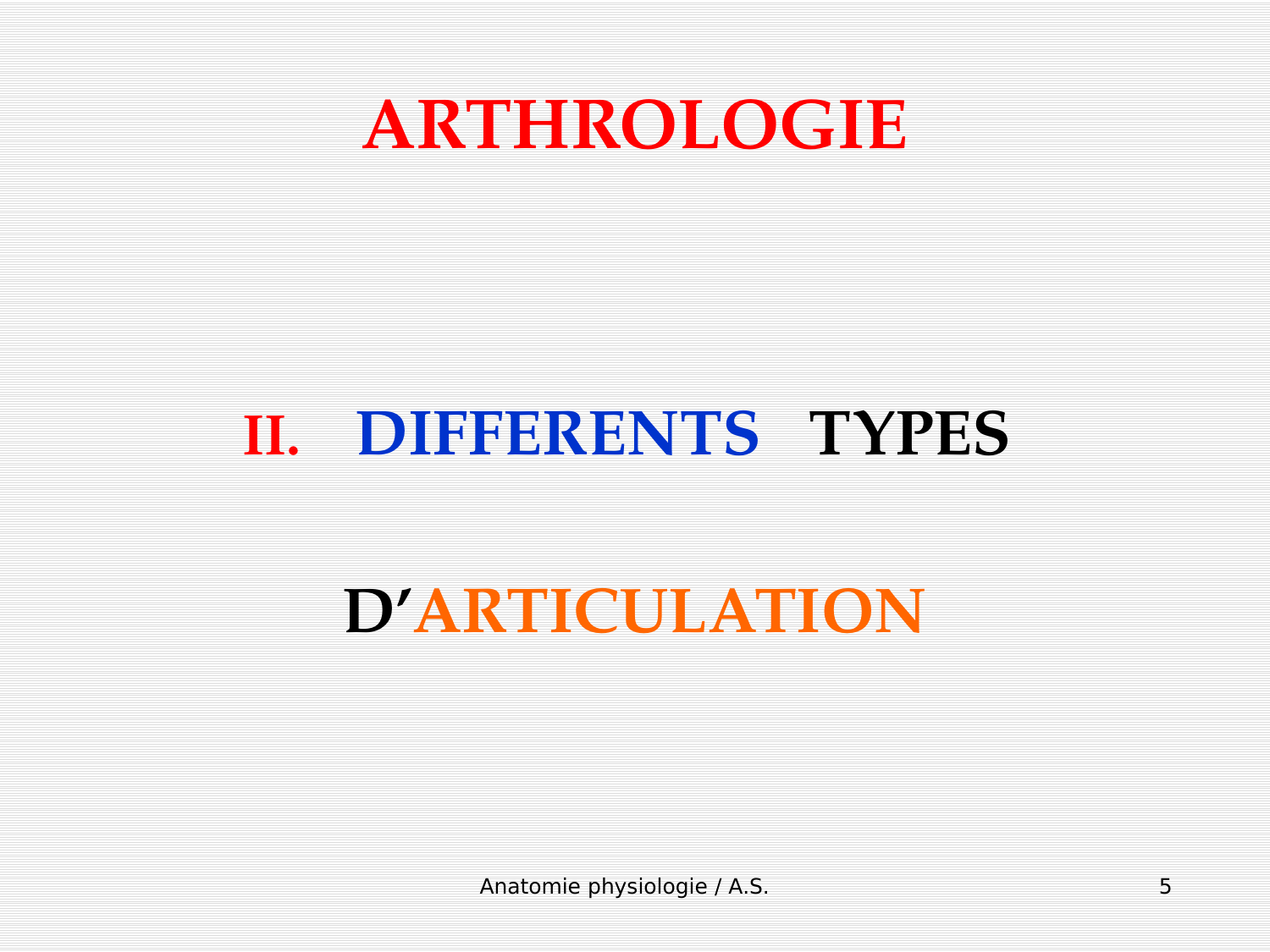

# ARTHROLOGIE

DIFFERENTS   TYPES

D’ARTICULATION

Anatomie physiologie / A.S.
5